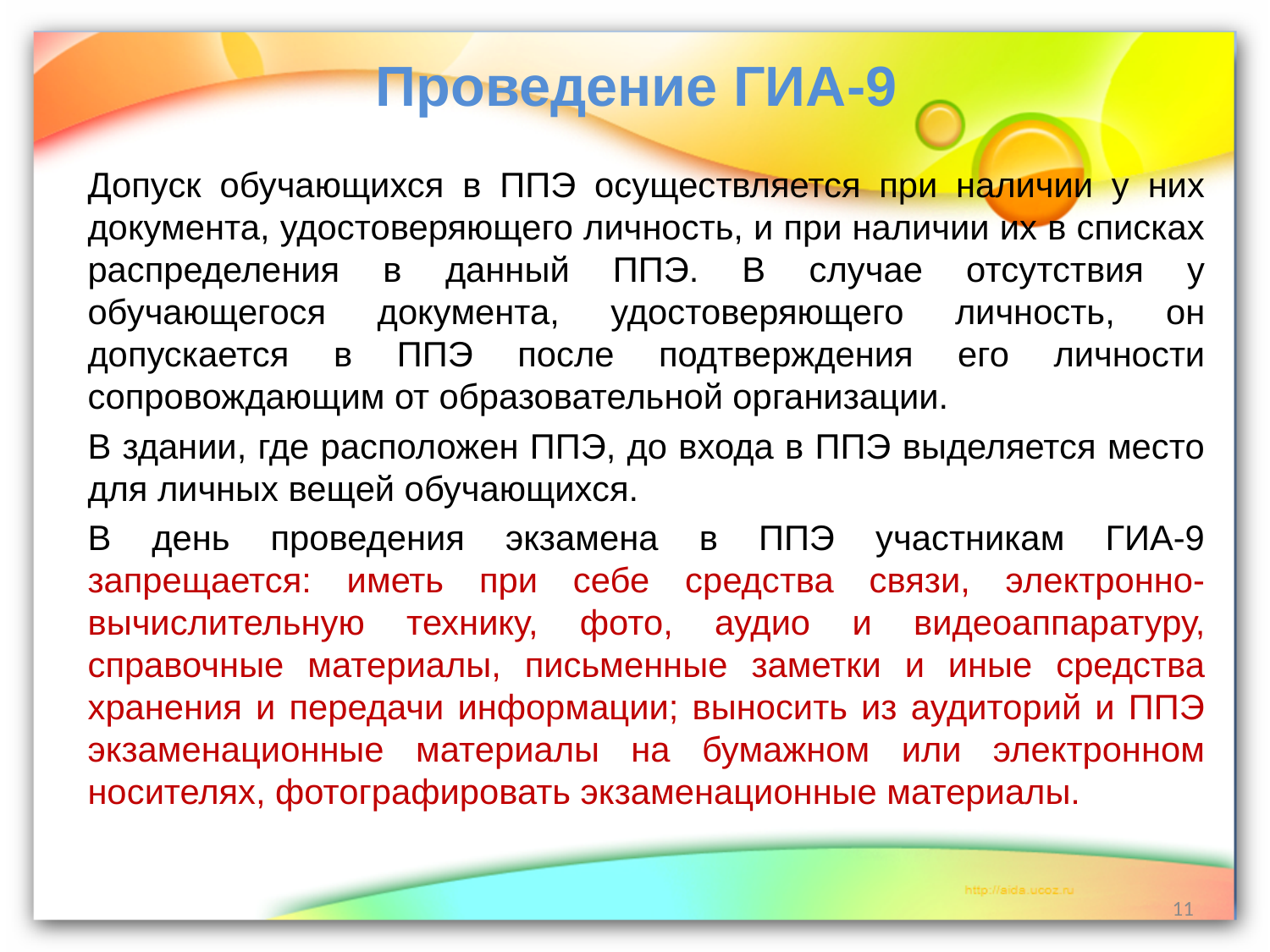

# Проведение ГИА-9
Допуск обучающихся в ППЭ осуществляется при наличии у них документа, удостоверяющего личность, и при наличии их в списках распределения в данный ППЭ. В случае отсутствия у обучающегося документа, удостоверяющего личность, он допускается в ППЭ после подтверждения его личности сопровождающим от образовательной организации.
В здании, где расположен ППЭ, до входа в ППЭ выделяется место для личных вещей обучающихся.
В день проведения экзамена в ППЭ участникам ГИА-9 запрещается: иметь при себе средства связи, электронно-вычислительную технику, фото, аудио и видеоаппаратуру, справочные материалы, письменные заметки и иные средства хранения и передачи информации; выносить из аудиторий и ППЭ экзаменационные материалы на бумажном или электронном носителях, фотографировать экзаменационные материалы.

11